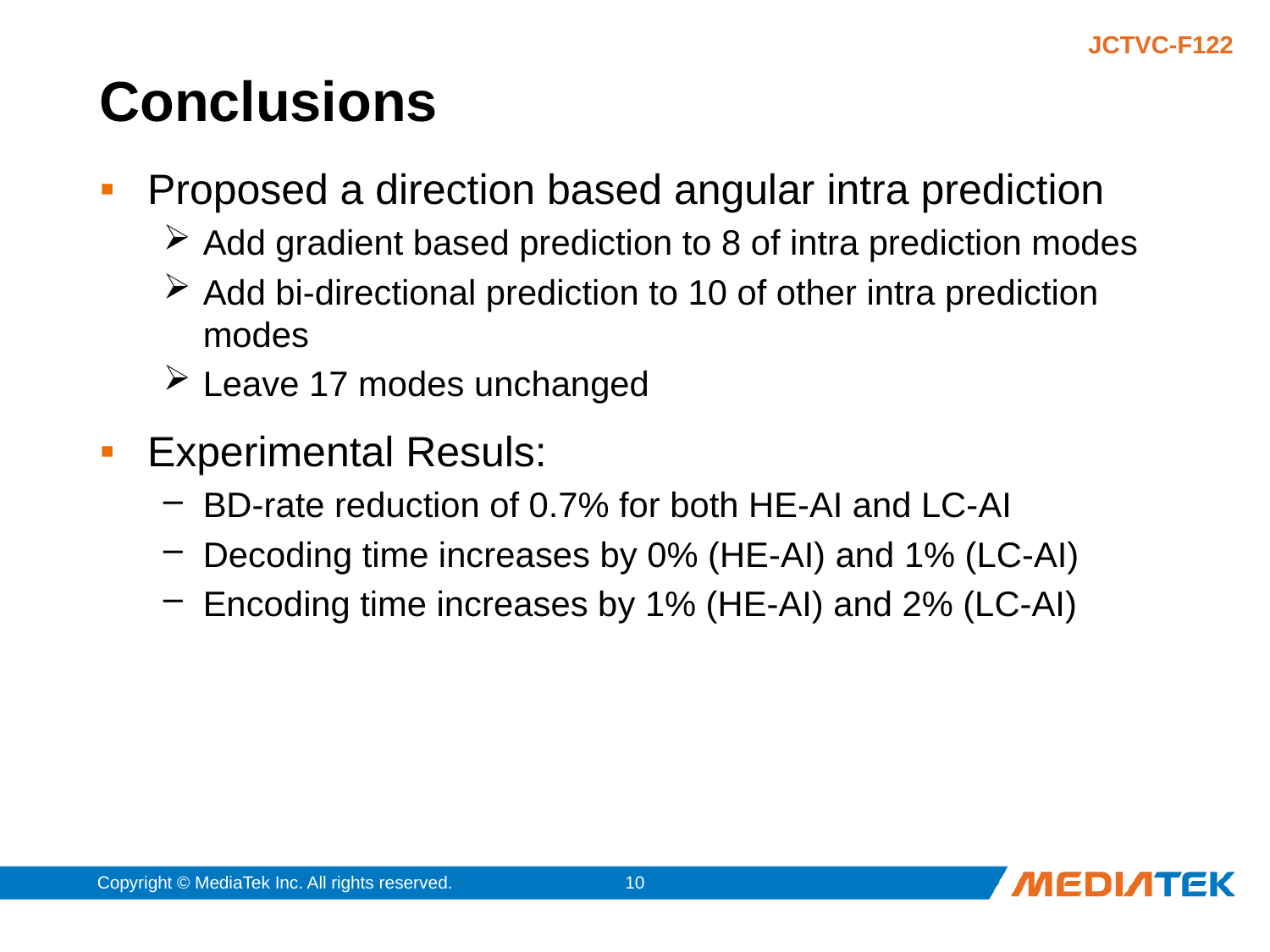

# Conclusions
Proposed a direction based angular intra prediction
Add gradient based prediction to 8 of intra prediction modes
Add bi-directional prediction to 10 of other intra prediction modes
Leave 17 modes unchanged
Experimental Resuls:
BD-rate reduction of 0.7% for both HE-AI and LC-AI
Decoding time increases by 0% (HE-AI) and 1% (LC-AI)
Encoding time increases by 1% (HE-AI) and 2% (LC-AI)
Copyright © MediaTek Inc. All rights reserved.
10